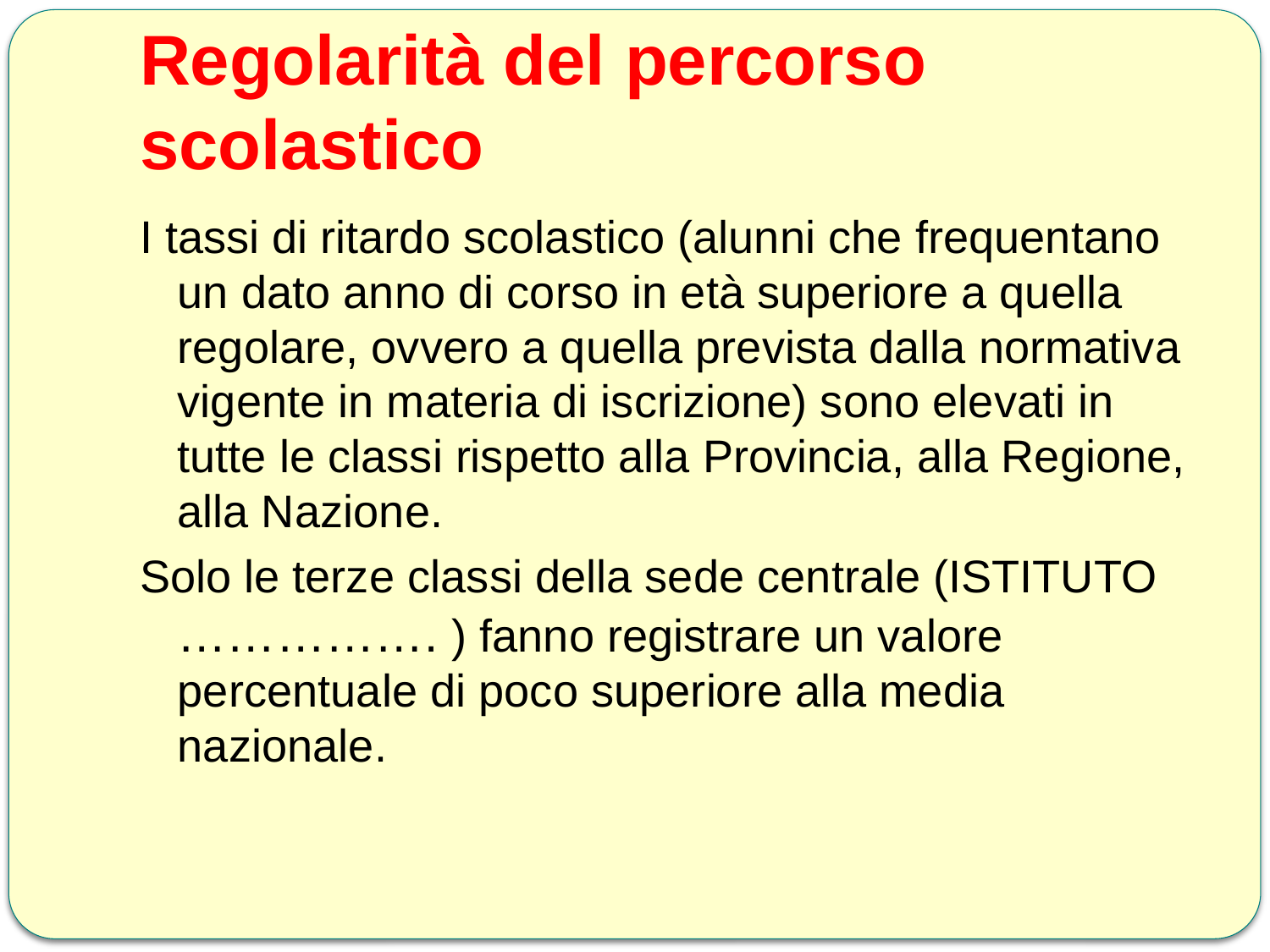

# Regolarità del percorso scolastico
I tassi di ritardo scolastico (alunni che frequentano un dato anno di corso in età superiore a quella regolare, ovvero a quella prevista dalla normativa vigente in materia di iscrizione) sono elevati in tutte le classi rispetto alla Provincia, alla Regione, alla Nazione.
Solo le terze classi della sede centrale (ISTITUTO ……………. ) fanno registrare un valore percentuale di poco superiore alla media nazionale.